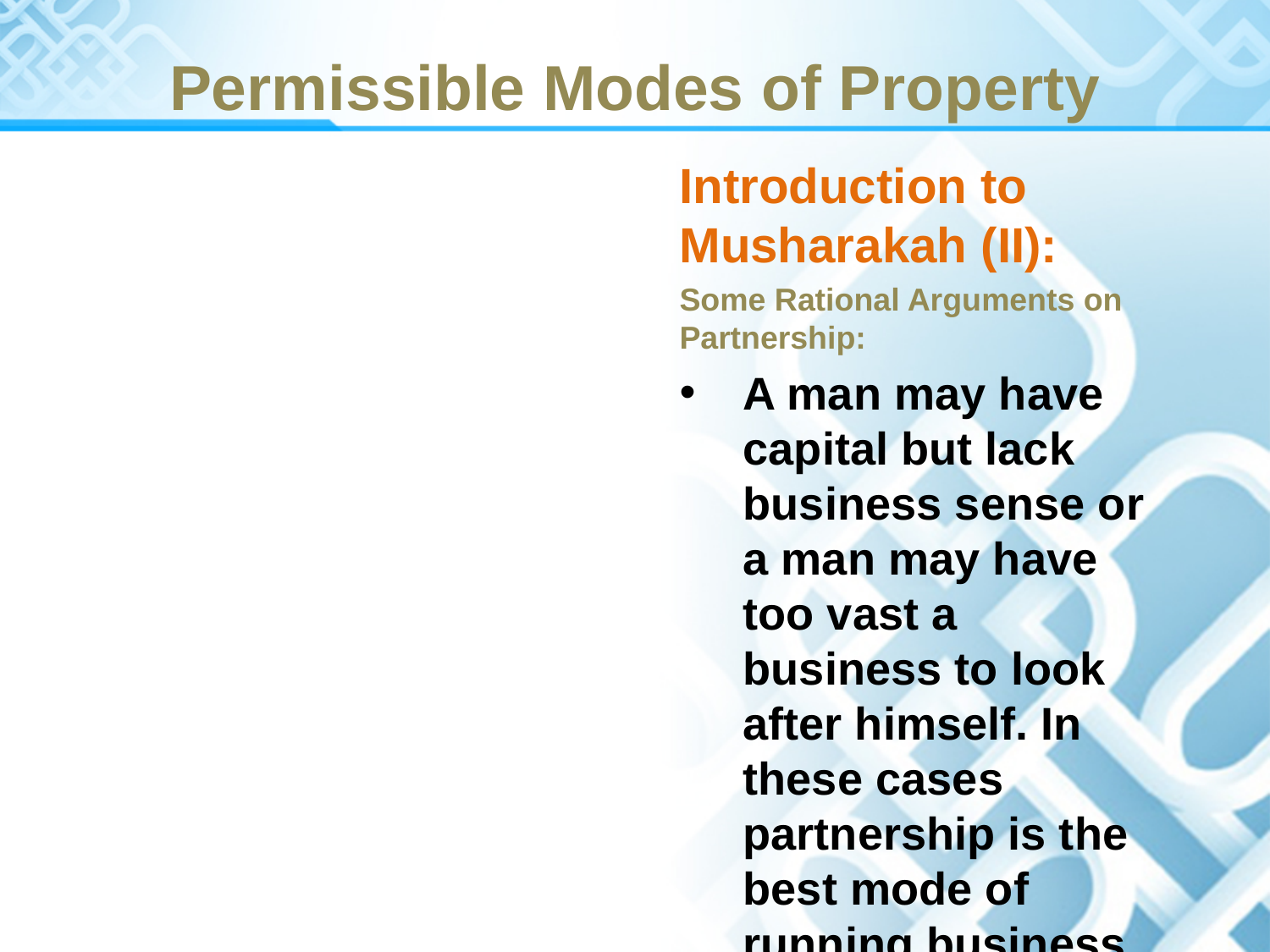

Permissible Modes of Property
Introduction to Musharakah (II):
Some Rational Arguments on  Partnership:
A man may have capital but lack business sense or a man may have too vast a business to look after himself. In these cases partnership is the best mode of running business successfully.